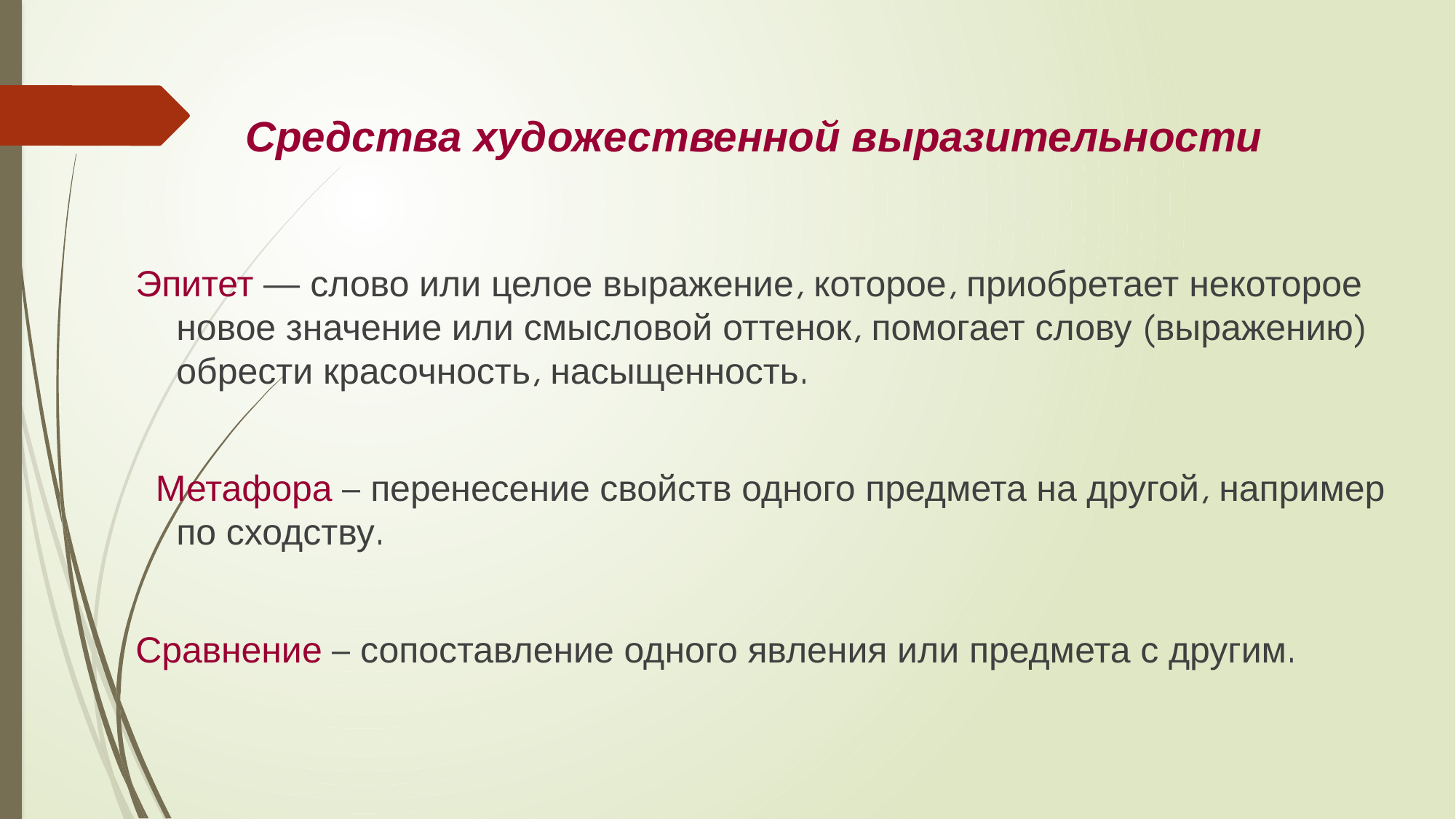

#
 Средства художественной выразительности

Эпитет — слово или целое выражение, которое, приобретает некоторое новое значение или смысловой оттенок, помогает слову (выражению) обрести красочность, насыщенность.

  Метафора – перенесение свойств одного предмета на другой, например по сходству.

Сравнение – сопоставление одного явления или предмета с другим.